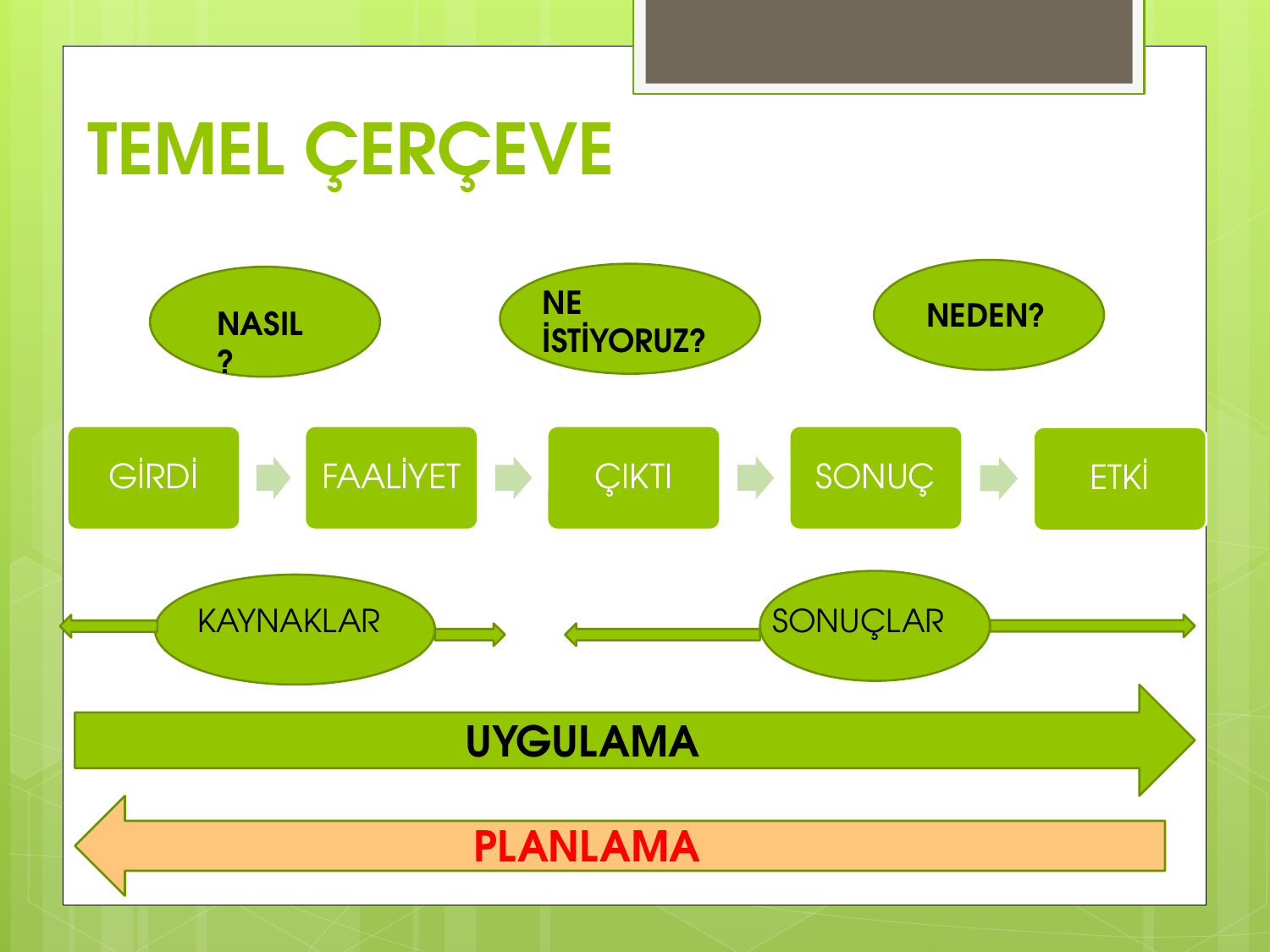

# TEMEL ÇERÇEVE
GİRDİ

FAALİYET

ÇIKTI

SONUÇ

ETKİ

NE İSTİYORUZ?
NEDEN?
NASIL?

KAYNAKLAR
SONUÇLAR

UYGULAMA

PLANLAMA